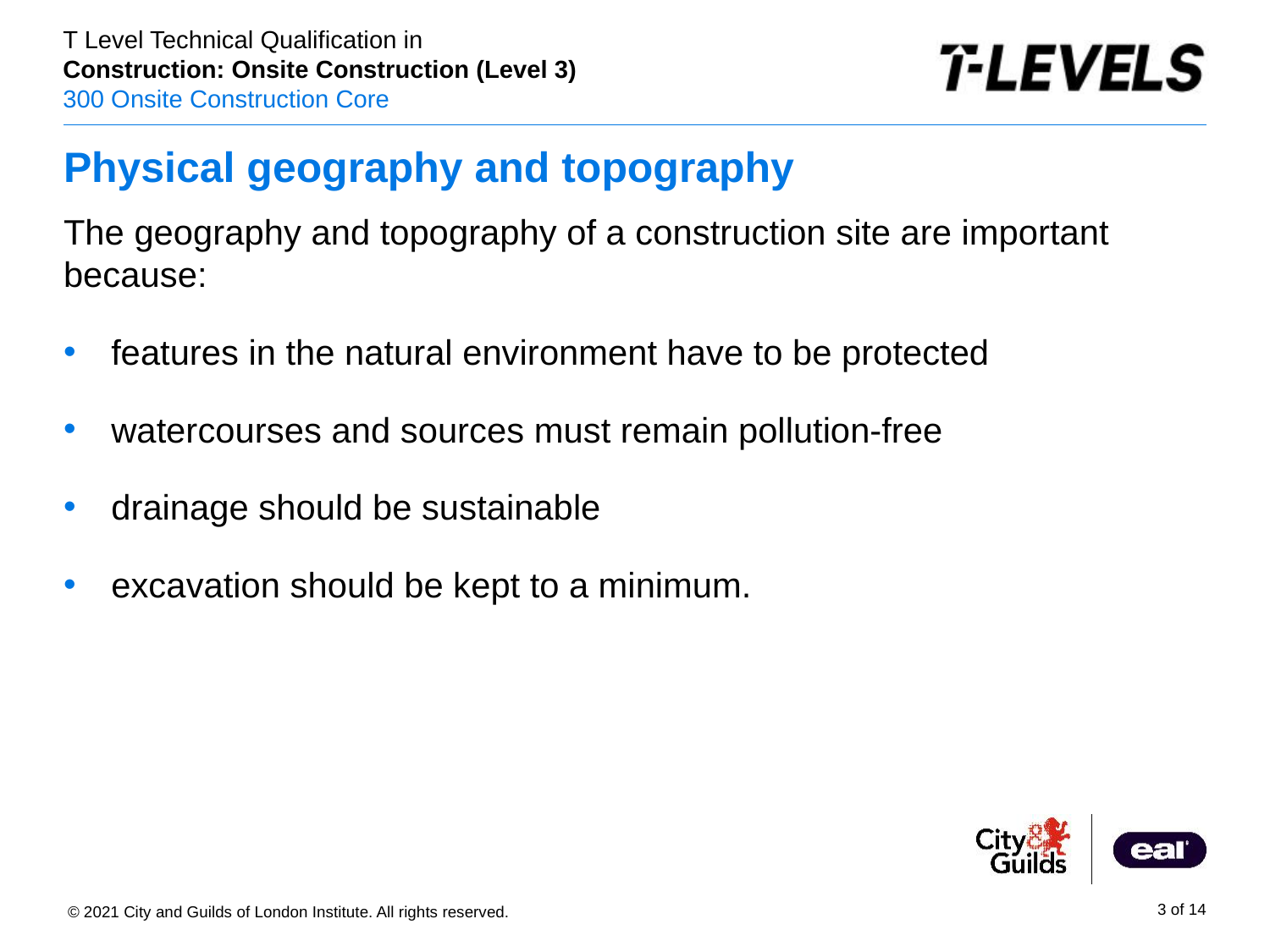

# Physical geography and topography
The geography and topography of a construction site are important because:
features in the natural environment have to be protected
watercourses and sources must remain pollution-free
drainage should be sustainable
excavation should be kept to a minimum.